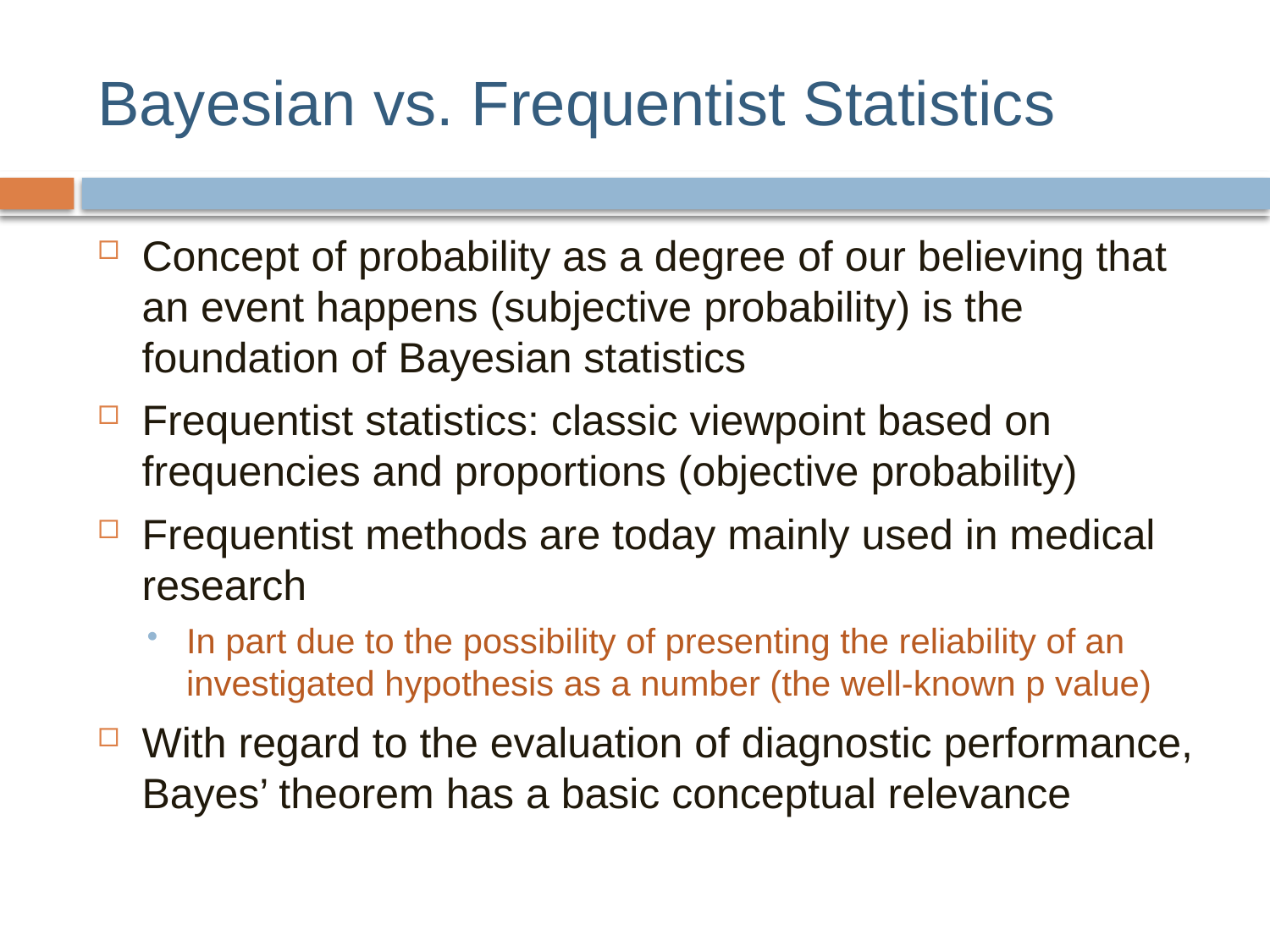

# Bayesian vs. Frequentist Statistics
Concept of probability as a degree of our believing that an event happens (subjective probability) is the foundation of Bayesian statistics
Frequentist statistics: classic viewpoint based on frequencies and proportions (objective probability)
Frequentist methods are today mainly used in medical research
In part due to the possibility of presenting the reliability of an investigated hypothesis as a number (the well-known p value)
With regard to the evaluation of diagnostic performance, Bayes’ theorem has a basic conceptual relevance